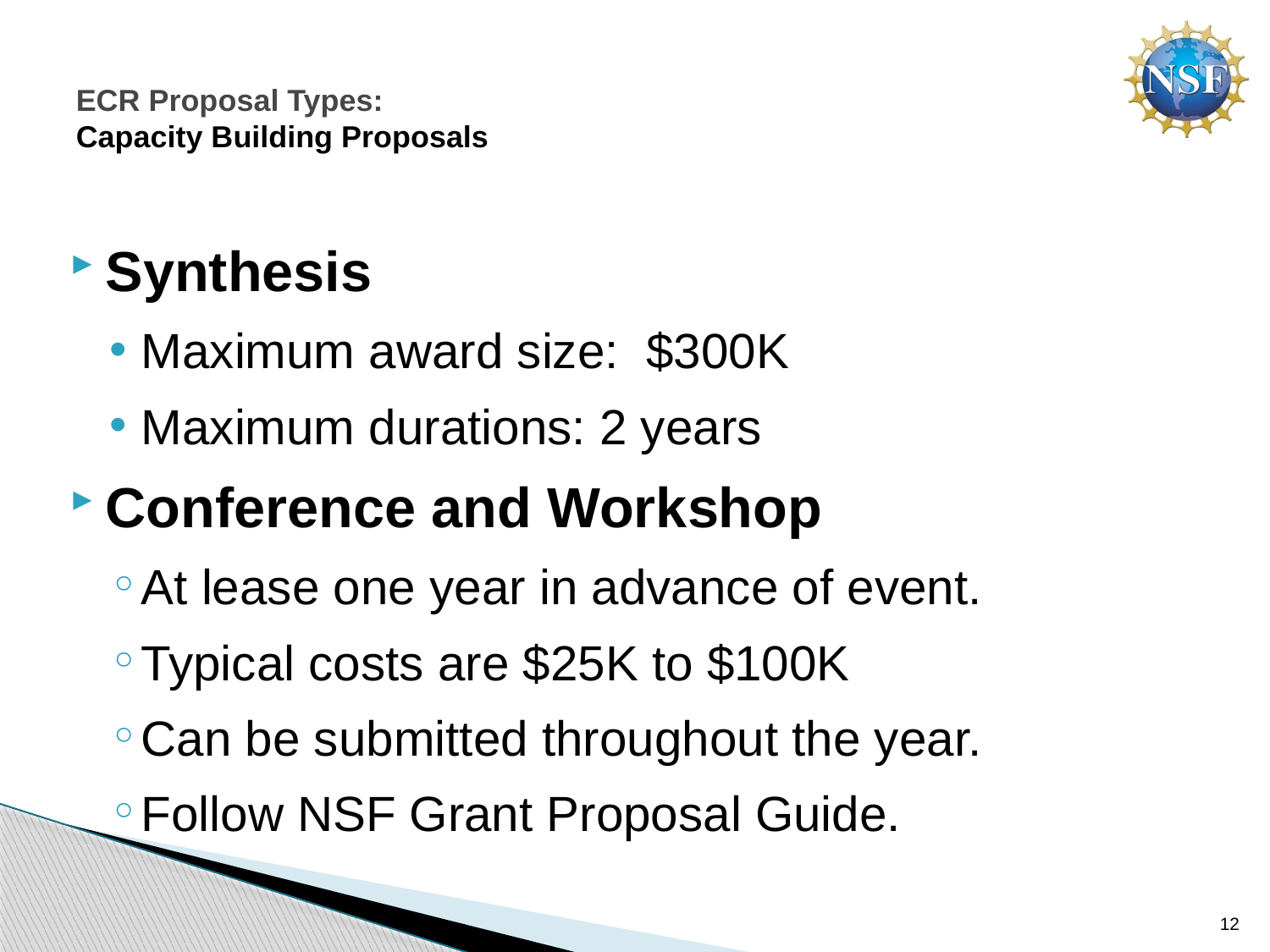

# ECR Proposal Types: Capacity Building Proposals
Synthesis
Maximum award size:  $300K
Maximum durations: 2 years
Conference and Workshop
At lease one year in advance of event.
Typical costs are $25K to $100K
Can be submitted throughout the year.
Follow NSF Grant Proposal Guide.

12